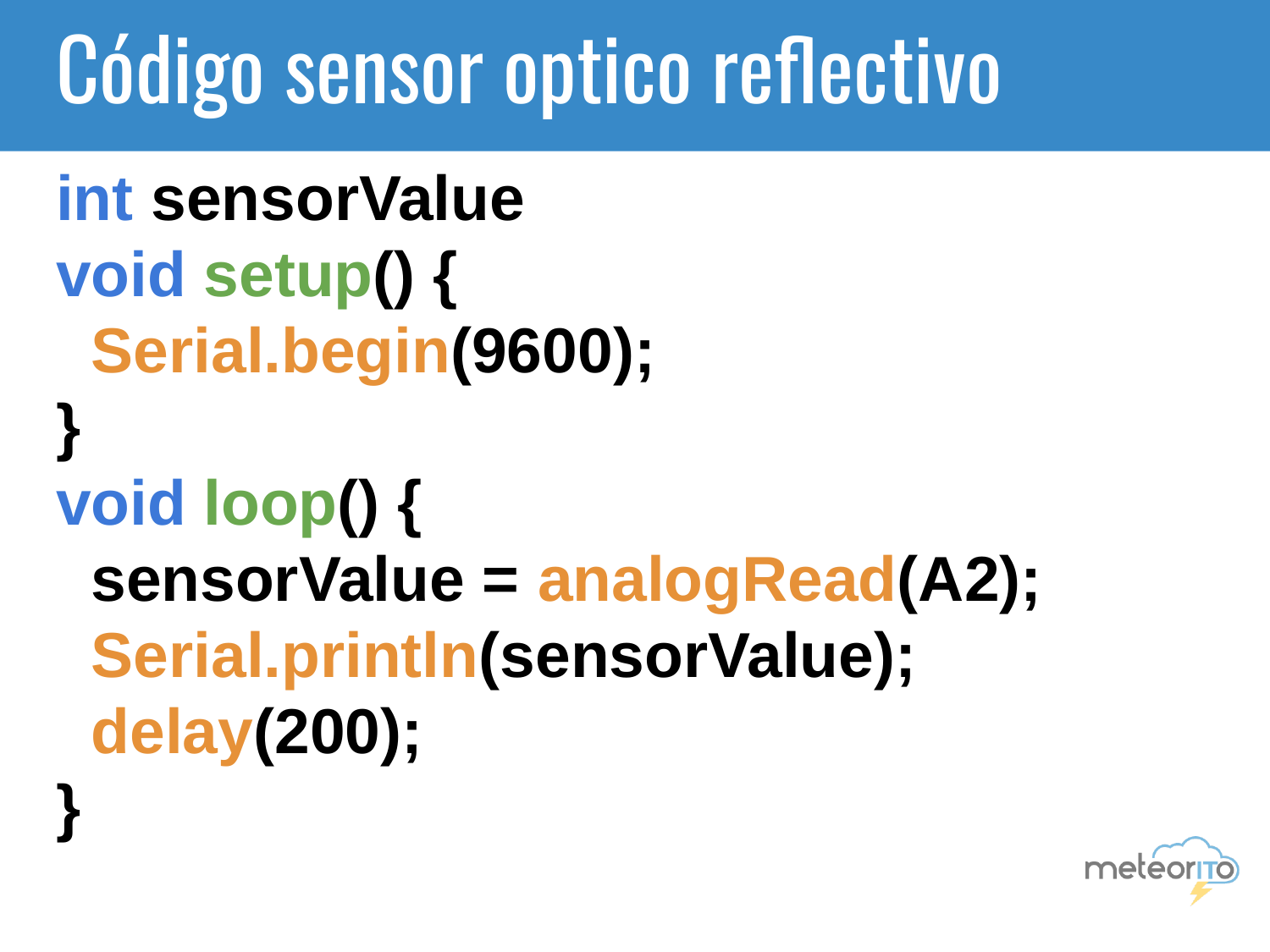

# Código sensor optico reflectivo
int sensorValue
void setup() {
  Serial.begin(9600);
}
void loop() {
  sensorValue = analogRead(A2);
  Serial.println(sensorValue);
  delay(200);
}